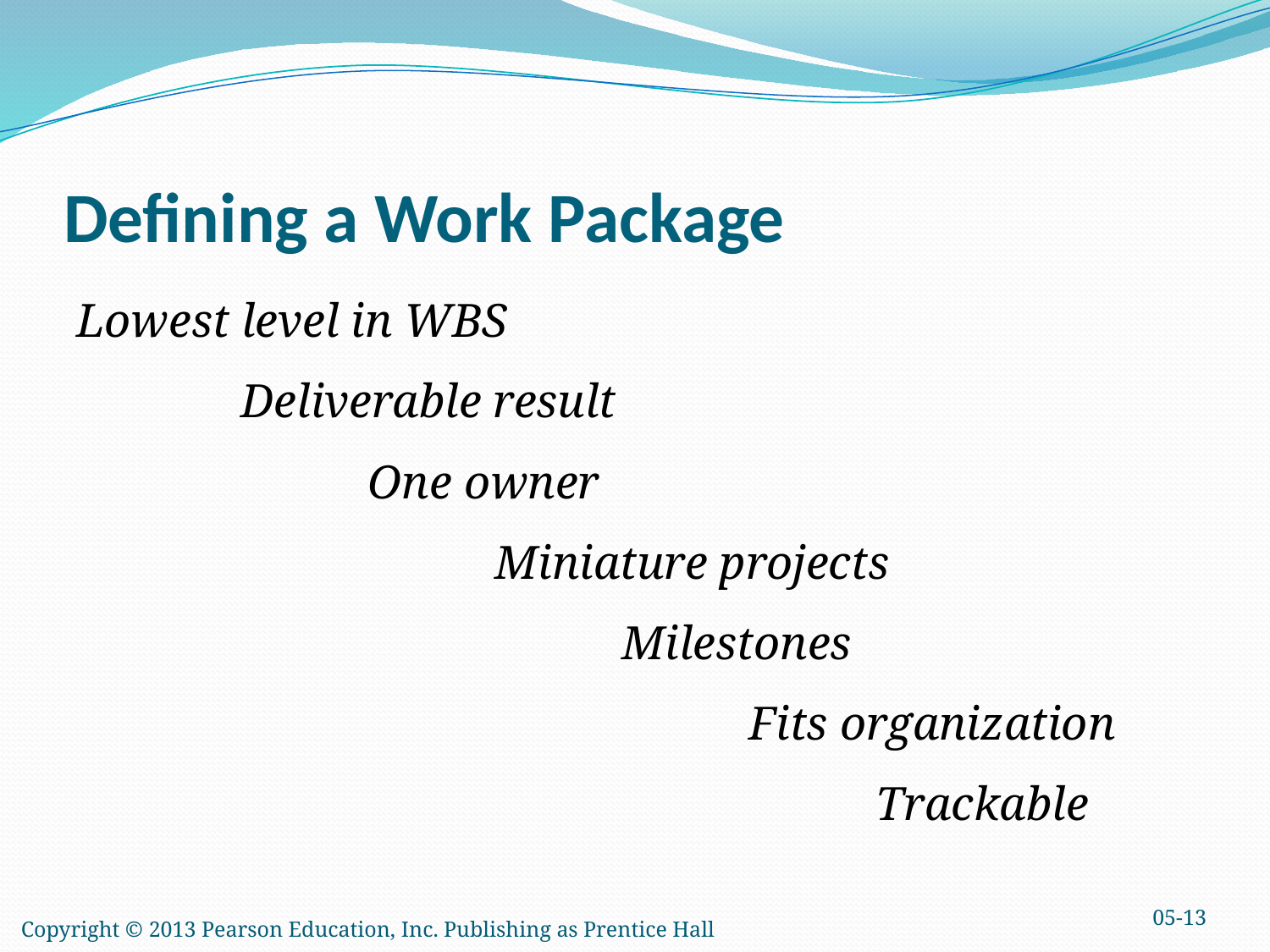

# Defining a Work Package
Lowest level in WBS
		Deliverable result
			One owner
				Miniature projects
					Milestones
						Fits organization
							Trackable
05-13